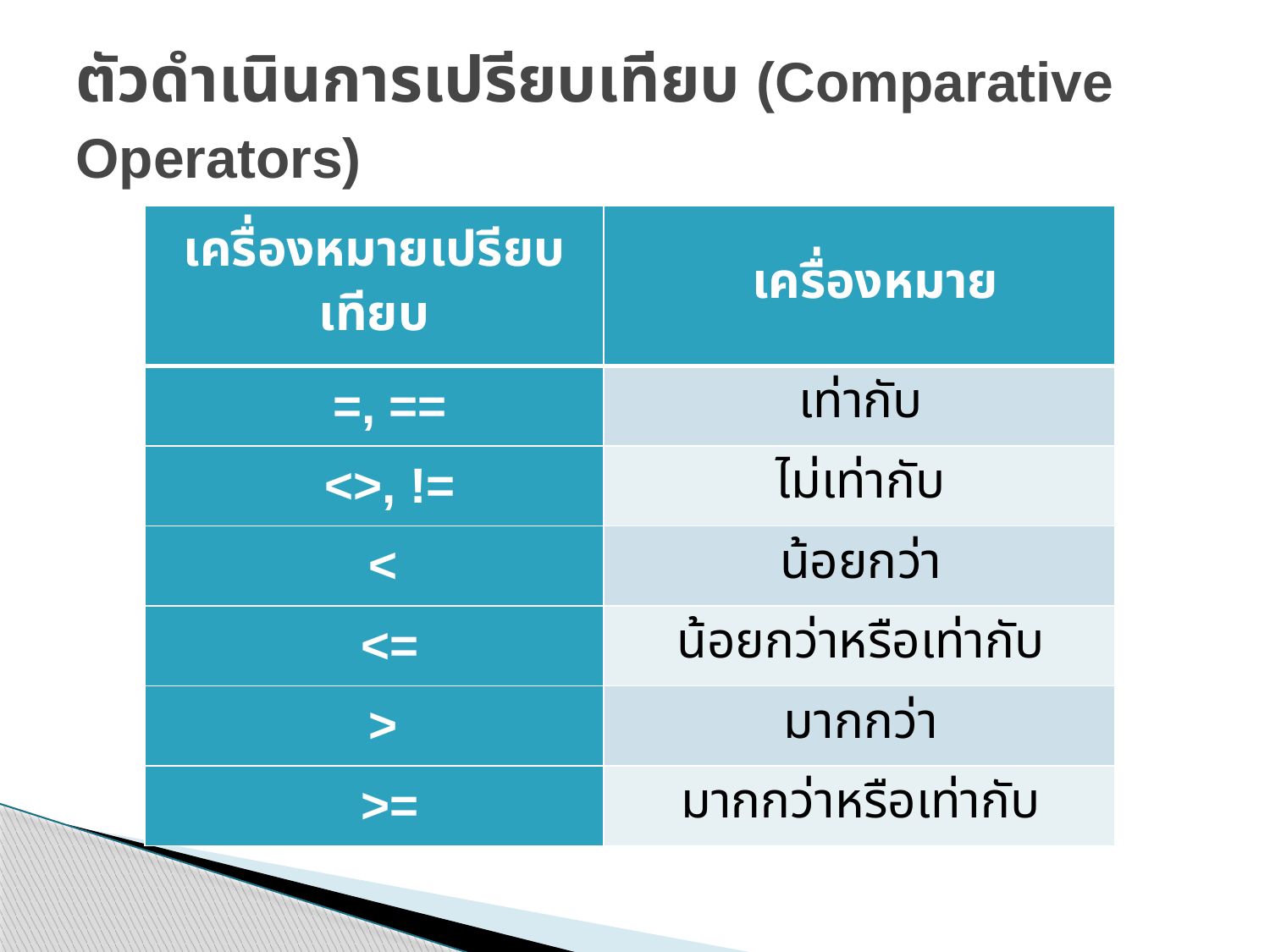

# ตัวดำเนินการเปรียบเทียบ (Comparative Operators)
| เครื่องหมายเปรียบเทียบ | เครื่องหมาย |
| --- | --- |
| =, == | เท่ากับ |
| <>, != | ไม่เท่ากับ |
| < | น้อยกว่า |
| <= | น้อยกว่าหรือเท่ากับ |
| > | มากกว่า |
| >= | มากกว่าหรือเท่ากับ |